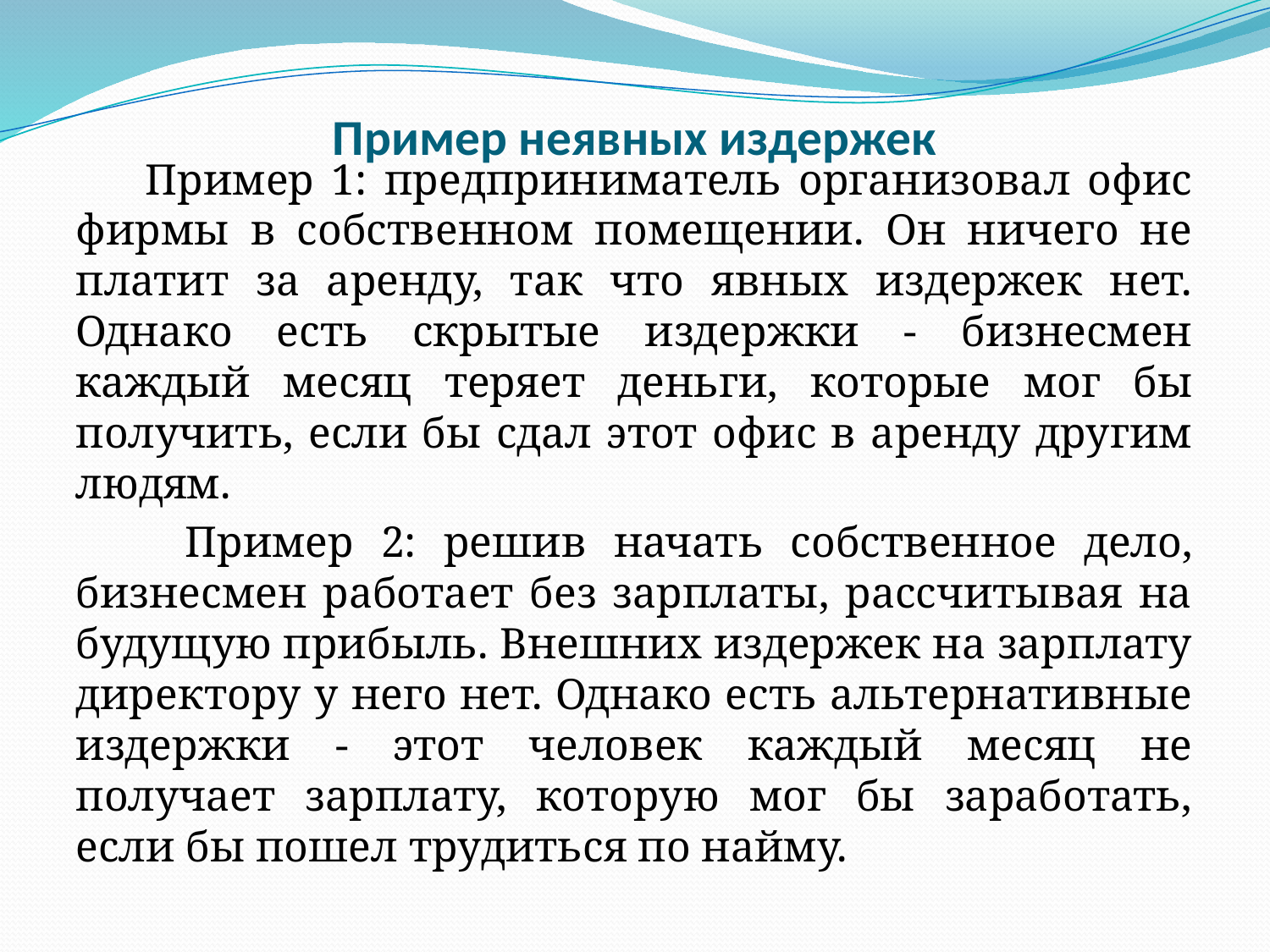

# Пример неявных издержек
    Пример 1: предприниматель организовал офис фирмы в собственном помещении. Он ничего не платит за аренду, так что явных издержек нет. Однако есть скрытые издержки - бизнесмен каждый месяц теряет деньги, которые мог бы получить, если бы сдал этот офис в аренду другим людям.
    Пример 2: решив начать собственное дело, бизнесмен работает без зарплаты, рассчитывая на будущую прибыль. Внешних издержек на зарплату директору у него нет. Однако есть альтернативные издержки - этот человек каждый месяц не получает зарплату, которую мог бы заработать, если бы пошел трудиться по найму.